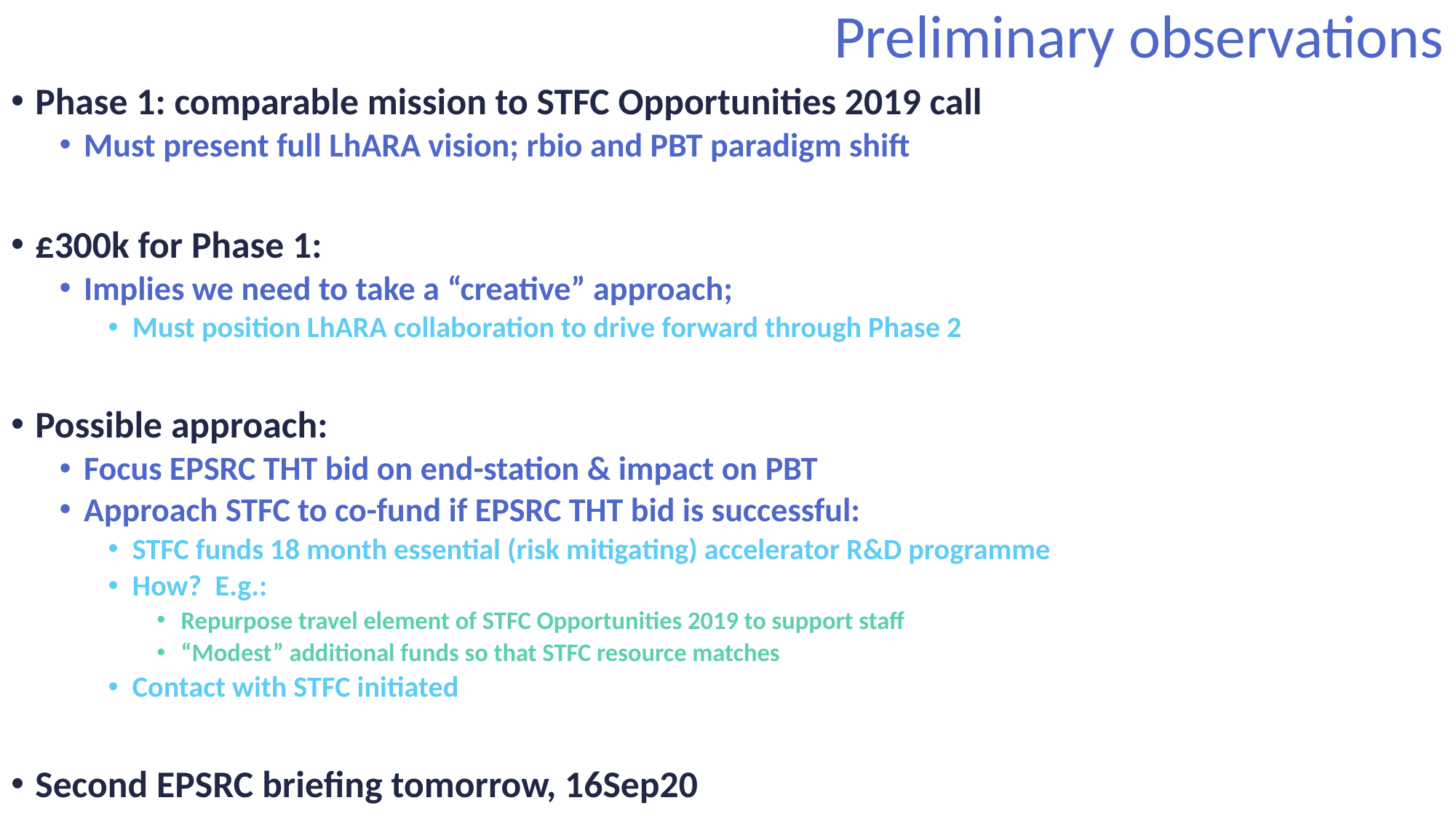

# Preliminary observations
Phase 1: comparable mission to STFC Opportunities 2019 call
Must present full LhARA vision; rbio and PBT paradigm shift

£300k for Phase 1:
Implies we need to take a “creative” approach;
Must position LhARA collaboration to drive forward through Phase 2

Possible approach:
Focus EPSRC THT bid on end-station & impact on PBT
Approach STFC to co-fund if EPSRC THT bid is successful:
STFC funds 18 month essential (risk mitigating) accelerator R&D programme
How?  E.g.:
Repurpose travel element of STFC Opportunities 2019 to support staff
“Modest” additional funds so that STFC resource matches
Contact with STFC initiated

Second EPSRC briefing tomorrow, 16Sep20